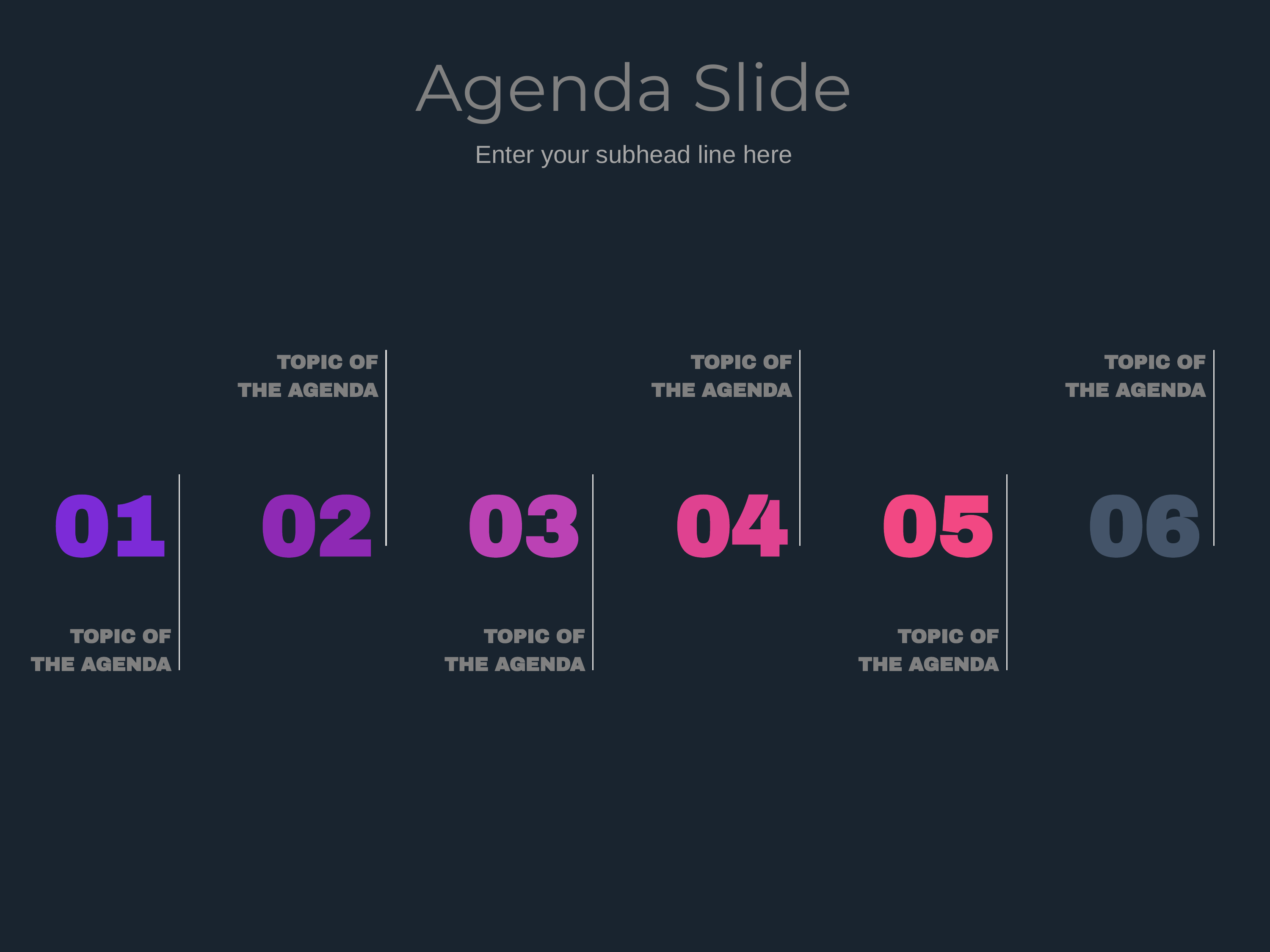

# Agenda Slide
Enter your subhead line here
TOPIC OF THE AGENDA
TOPIC OF THE AGENDA
TOPIC OF THE AGENDA
01
02
03
04
05
06
TOPIC OF THE AGENDA
TOPIC OF THE AGENDA
TOPIC OF THE AGENDA